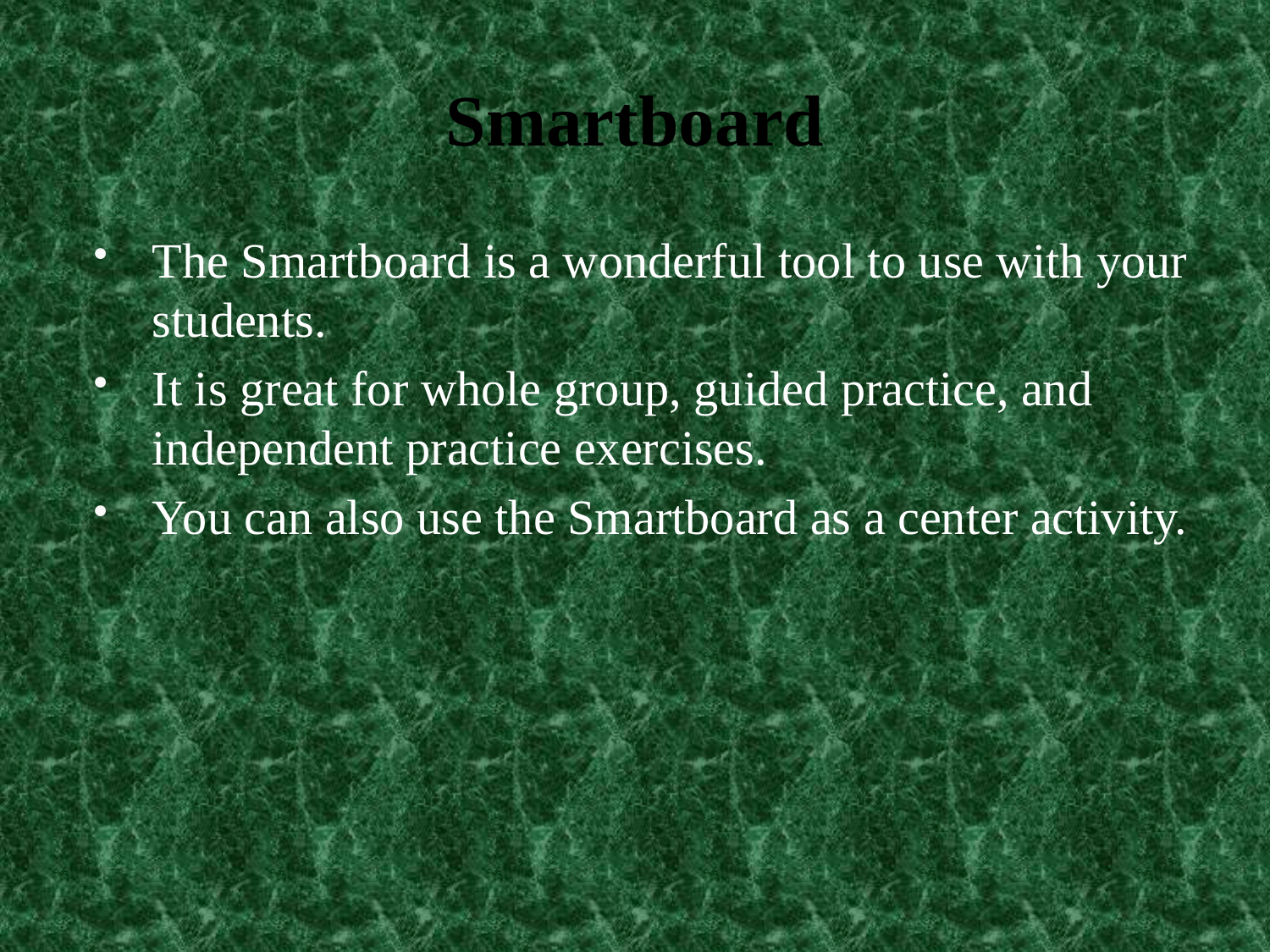

# Smartboard
The Smartboard is a wonderful tool to use with your students.
It is great for whole group, guided practice, and independent practice exercises.
You can also use the Smartboard as a center activity.